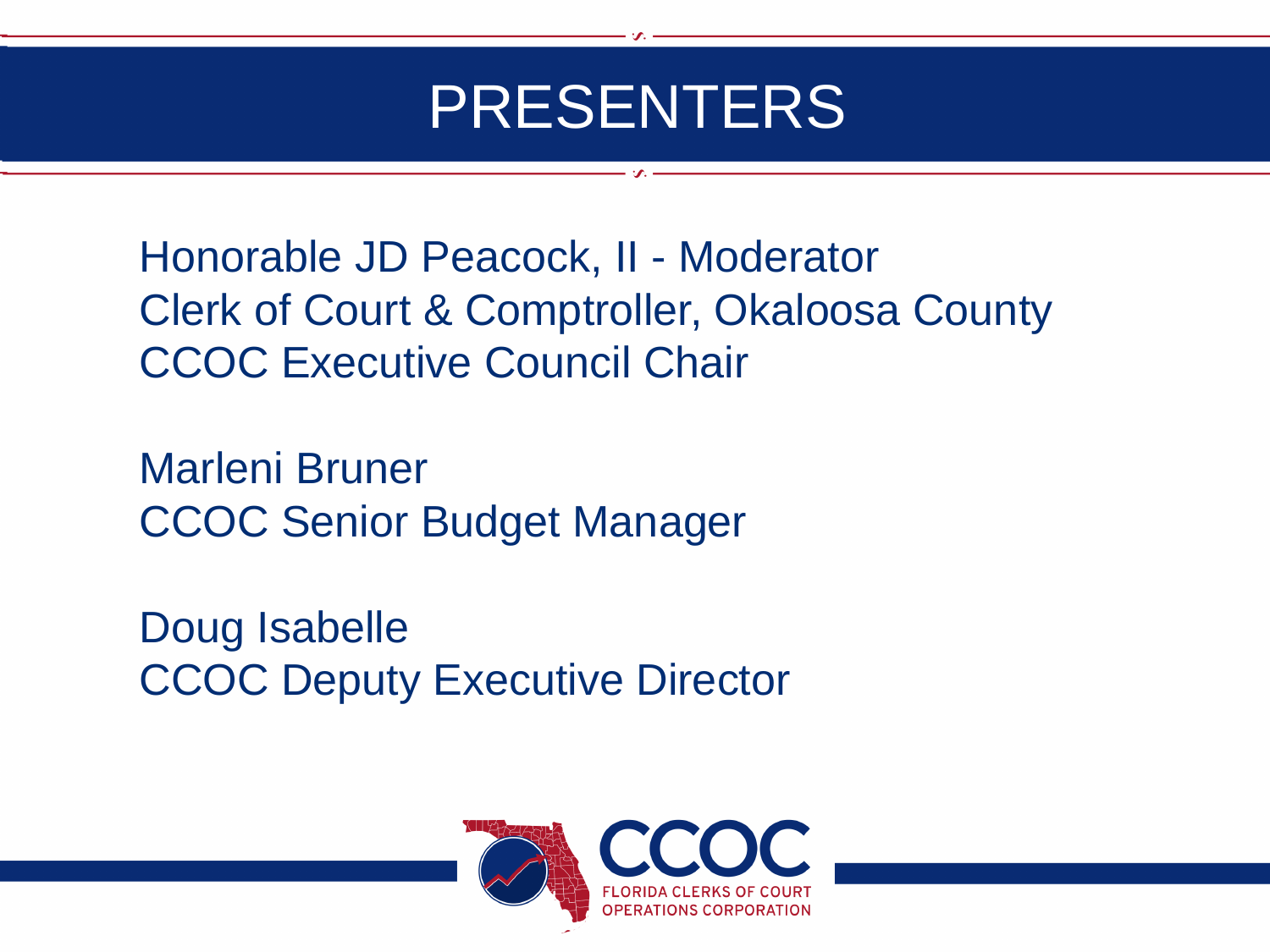

# PRESENTERS
Honorable JD Peacock, II - Moderator
Clerk of Court & Comptroller, Okaloosa County
CCOC Executive Council Chair

Marleni Bruner
CCOC Senior Budget Manager

Doug Isabelle
CCOC Deputy Executive Director